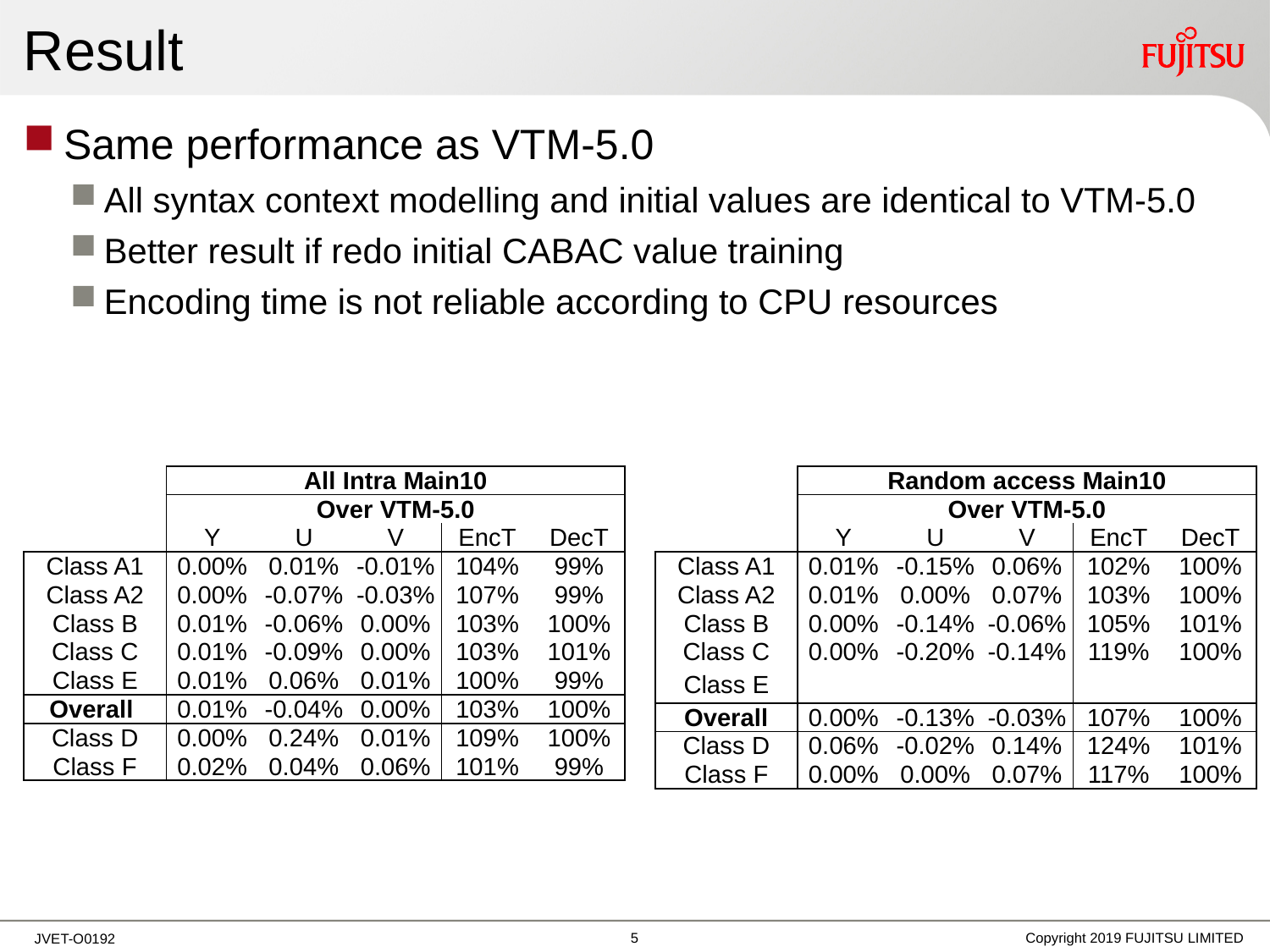

# Result
Same performance as VTM-5.0
All syntax context modelling and initial values are identical to VTM-5.0
Better result if redo initial CABAC value training
Encoding time is not reliable according to CPU resources

|  | Random access Main10 |  |  |  |  |
| --- | --- | --- | --- | --- | --- |
|  | Over VTM-5.0 |  |  |  |  |
|  | Y | U | V | EncT | DecT |
| Class A1 | 0.01% | -0.15% | 0.06% | 102% | 100% |
| Class A2 | 0.01% | 0.00% | 0.07% | 103% | 100% |
| Class B | 0.00% | -0.14% | -0.06% | 105% | 101% |
| Class C | 0.00% | -0.20% | -0.14% | 119% | 100% |
| Class E |  |  |  |  |  |
| Overall | 0.00% | -0.13% | -0.03% | 107% | 100% |
| Class D | 0.06% | -0.02% | 0.14% | 124% | 101% |
| Class F | 0.00% | 0.00% | 0.07% | 117% | 100% |
|  | All Intra Main10 |  |  |  |  |
| --- | --- | --- | --- | --- | --- |
|  | Over VTM-5.0 |  |  |  |  |
|  | Y | U | V | EncT | DecT |
| Class A1 | 0.00% | 0.01% | -0.01% | 104% | 99% |
| Class A2 | 0.00% | -0.07% | -0.03% | 107% | 99% |
| Class B | 0.01% | -0.06% | 0.00% | 103% | 100% |
| Class C | 0.01% | -0.09% | 0.00% | 103% | 101% |
| Class E | 0.01% | 0.06% | 0.01% | 100% | 99% |
| Overall | 0.01% | -0.04% | 0.00% | 103% | 100% |
| Class D | 0.00% | 0.24% | 0.01% | 109% | 100% |
| Class F | 0.02% | 0.04% | 0.06% | 101% | 99% |
5
Copyright 2019 FUJITSU LIMITED